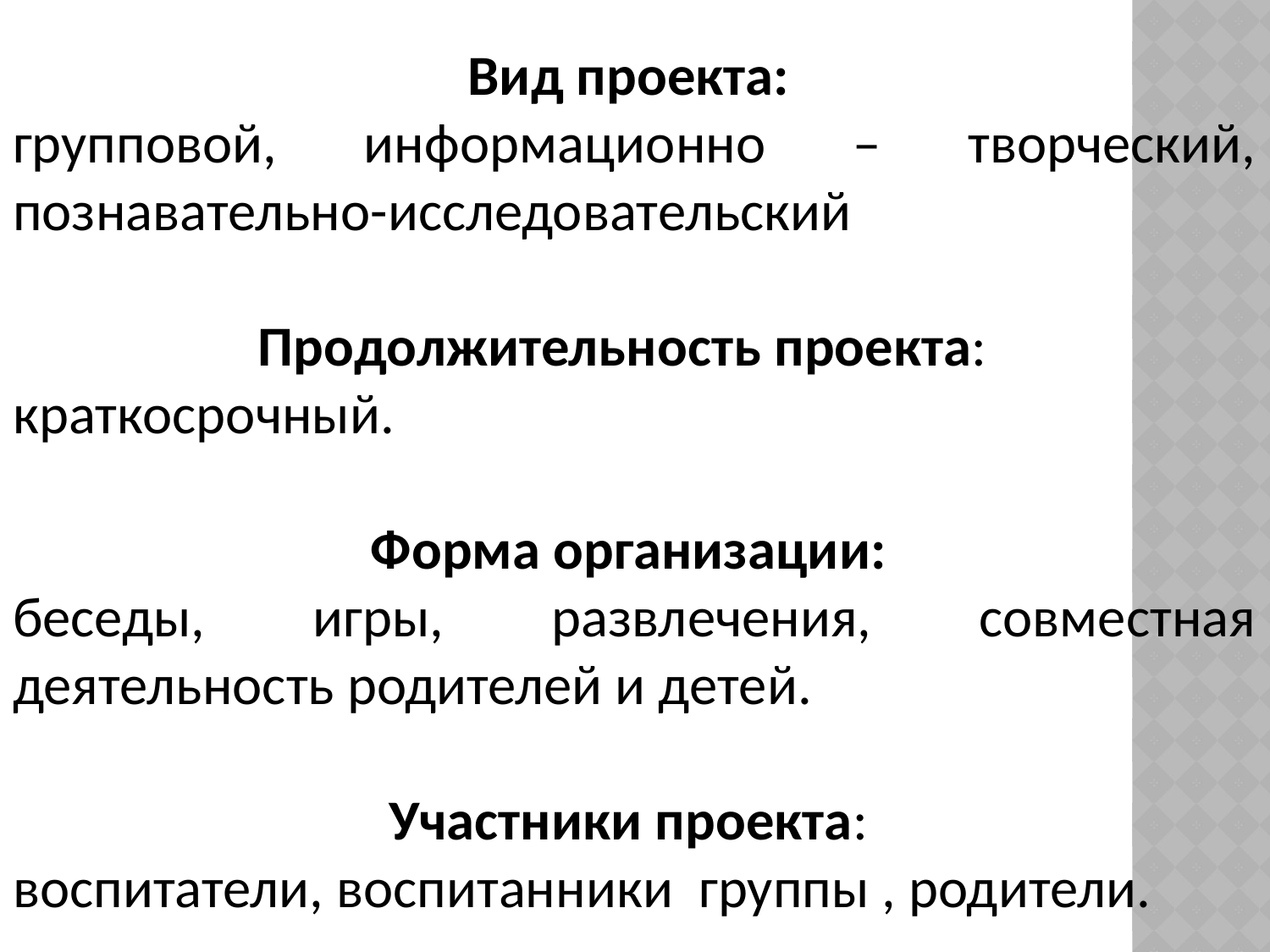

Вид проекта:
групповой, информационно – творческий, познавательно-исследовательский

Продолжительность проекта:
краткосрочный.

Форма организации:
беседы, игры, развлечения, совместная деятельность родителей и детей.

Участники проекта:
воспитатели, воспитанники  группы , родители.